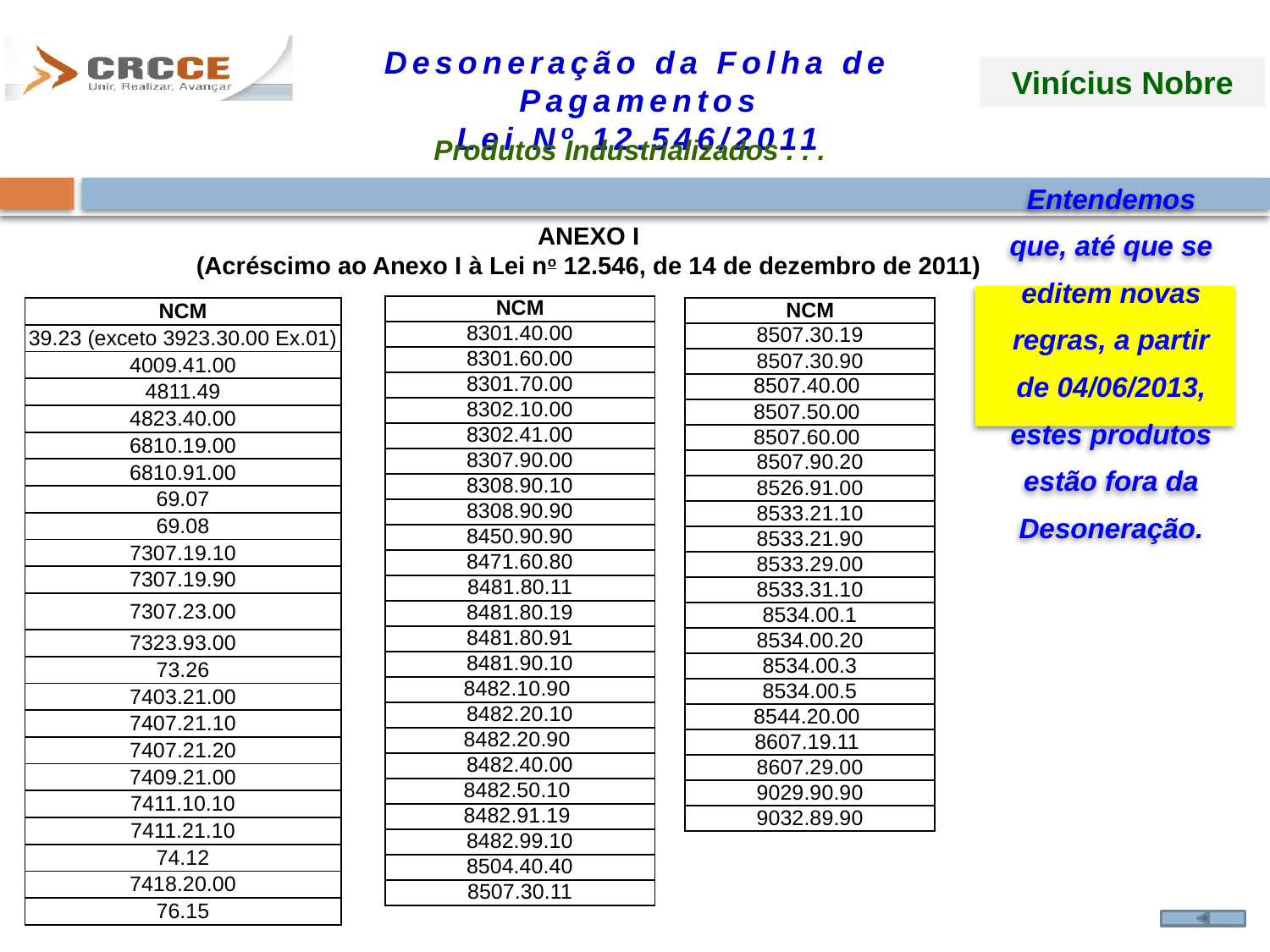

Produtos Industrializados . . .
ANEXO I
(Acréscimo ao Anexo I à Lei no 12.546, de 14 de dezembro de 2011)

| NCM |
| --- |
| 8301.40.00 |
| 8301.60.00 |
| 8301.70.00 |
| 8302.10.00 |
| 8302.41.00 |
| 8307.90.00 |
| 8308.90.10 |
| 8308.90.90 |
| 8450.90.90 |
| 8471.60.80 |
| 8481.80.11 |
| 8481.80.19 |
| 8481.80.91 |
| 8481.90.10 |
| 8482.10.90 |
| 8482.20.10 |
| 8482.20.90 |
| 8482.40.00 |
| 8482.50.10 |
| 8482.91.19 |
| 8482.99.10 |
| 8504.40.40 |
| 8507.30.11 |
| NCM |
| --- |
| 39.23 (exceto 3923.30.00 Ex.01) |
| 4009.41.00 |
| 4811.49 |
| 4823.40.00 |
| 6810.19.00 |
| 6810.91.00 |
| 69.07 |
| 69.08 |
| 7307.19.10 |
| 7307.19.90 |
| 7307.23.00 |
| 7323.93.00 |
| 73.26 |
| 7403.21.00 |
| 7407.21.10 |
| 7407.21.20 |
| 7409.21.00 |
| 7411.10.10 |
| 7411.21.10 |
| 74.12 |
| 7418.20.00 |
| 76.15 |
| NCM |
| --- |
| 8507.30.19 |
| 8507.30.90 |
| 8507.40.00 |
| 8507.50.00 |
| 8507.60.00 |
| 8507.90.20 |
| 8526.91.00 |
| 8533.21.10 |
| 8533.21.90 |
| 8533.29.00 |
| 8533.31.10 |
| 8534.00.1 |
| 8534.00.20 |
| 8534.00.3 |
| 8534.00.5 |
| 8544.20.00 |
| 8607.19.11 |
| 8607.29.00 |
| 9029.90.90 |
| 9032.89.90 |